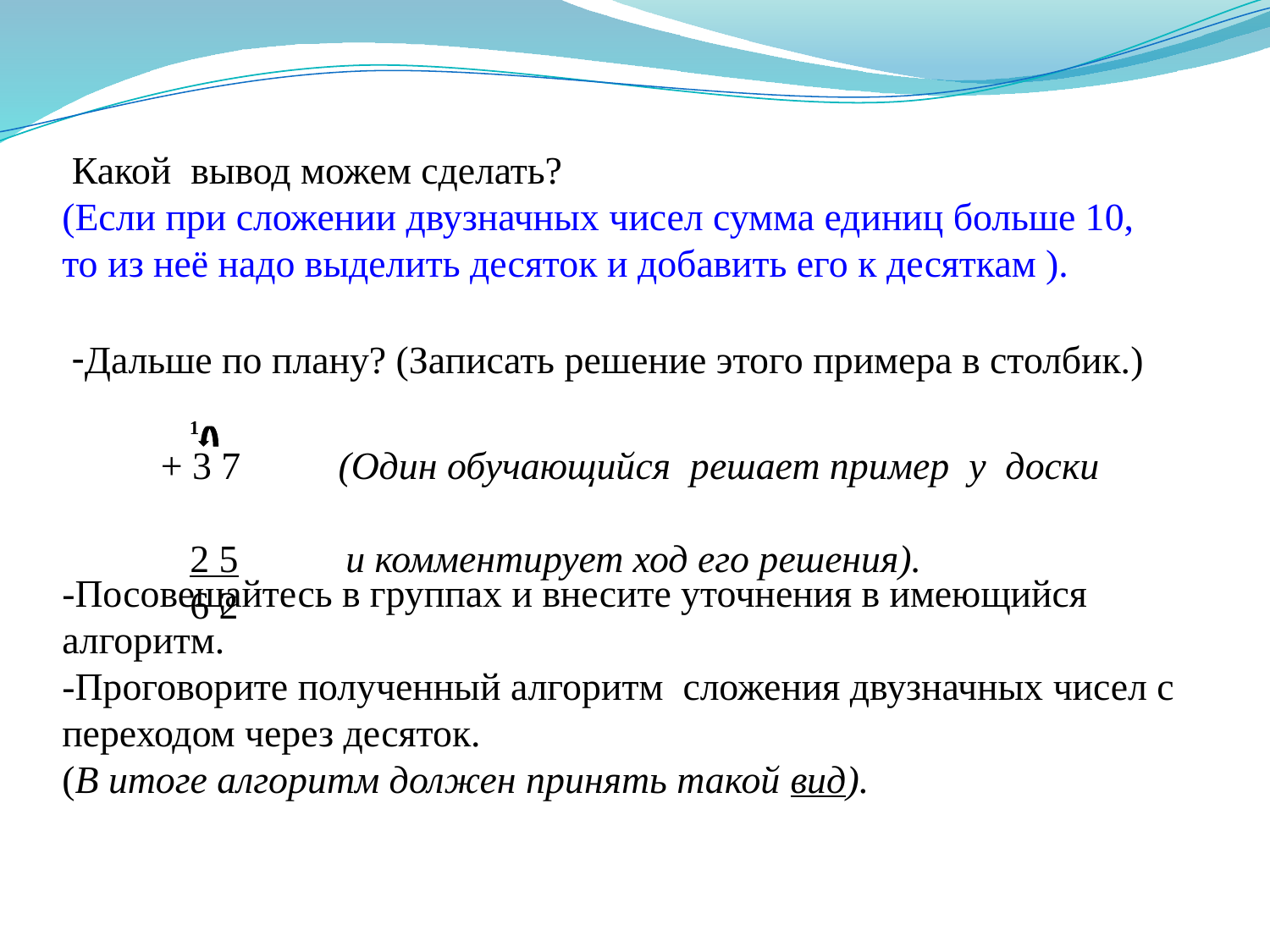

Какой  вывод можем сделать?
(Если при сложении двузначных чисел сумма единиц больше 10, то из неё надо выделить десяток и добавить его к десяткам ).

 -Дальше по плану? (Записать решение этого примера в столбик.)

-Посовещайтесь в группах и внесите уточнения в имеющийся алгоритм.
-Проговорите полученный алгоритм  сложения двузначных чисел с переходом через десяток.
(В итоге алгоритм должен принять такой вид).
        1
   + 3 7          (Один обучающийся  решает пример  у  доски
      2 5           и комментирует ход его решения).
      6 2